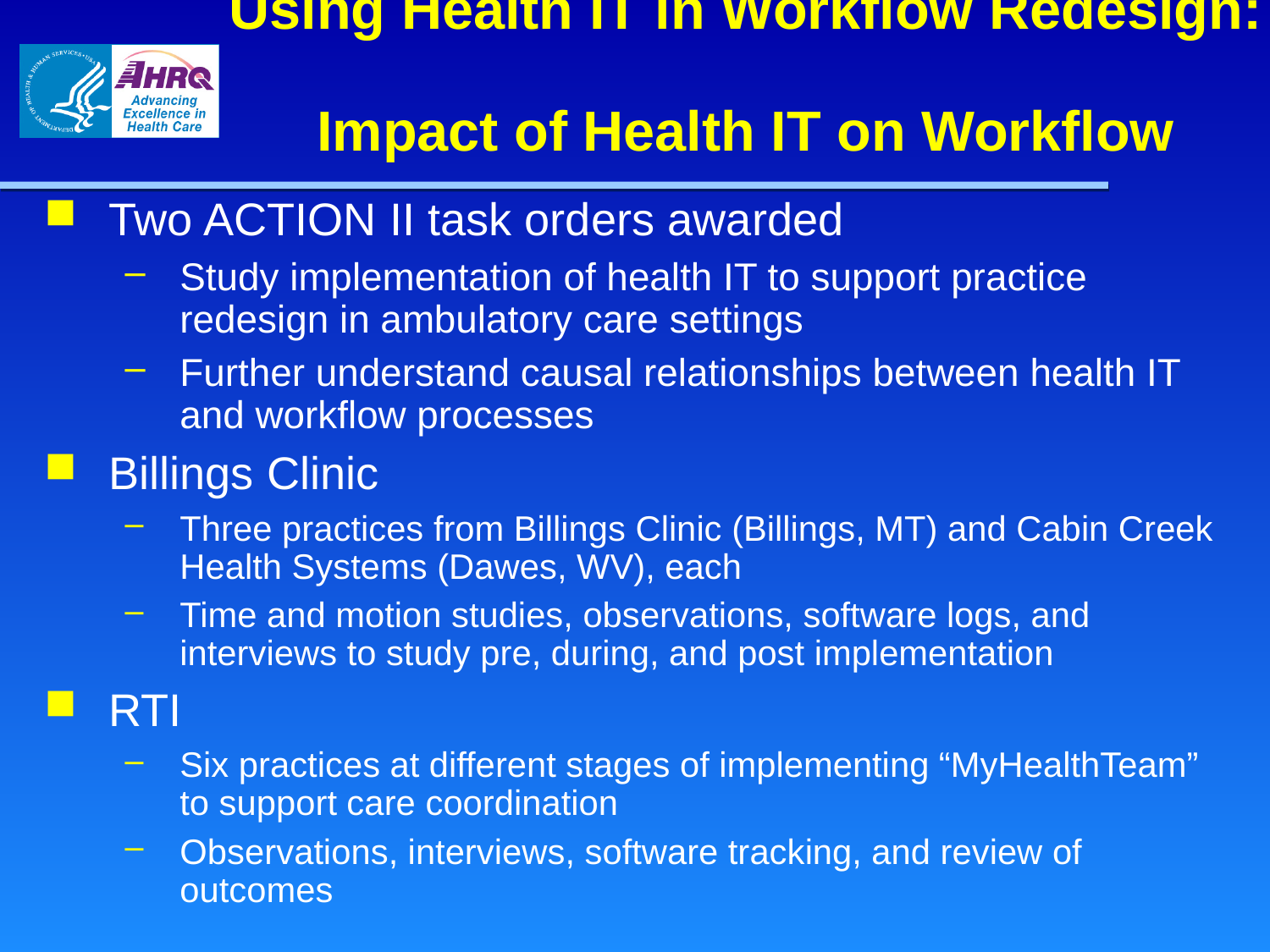

# Using Health IT in Workflow Redesign: Impact of Health IT on Workflow
Two ACTION II task orders awarded
Study implementation of health IT to support practice redesign in ambulatory care settings
Further understand causal relationships between health IT and workflow processes
Billings Clinic
Three practices from Billings Clinic (Billings, MT) and Cabin Creek Health Systems (Dawes, WV), each
Time and motion studies, observations, software logs, and interviews to study pre, during, and post implementation
RTI
Six practices at different stages of implementing “MyHealthTeam” to support care coordination
Observations, interviews, software tracking, and review of outcomes